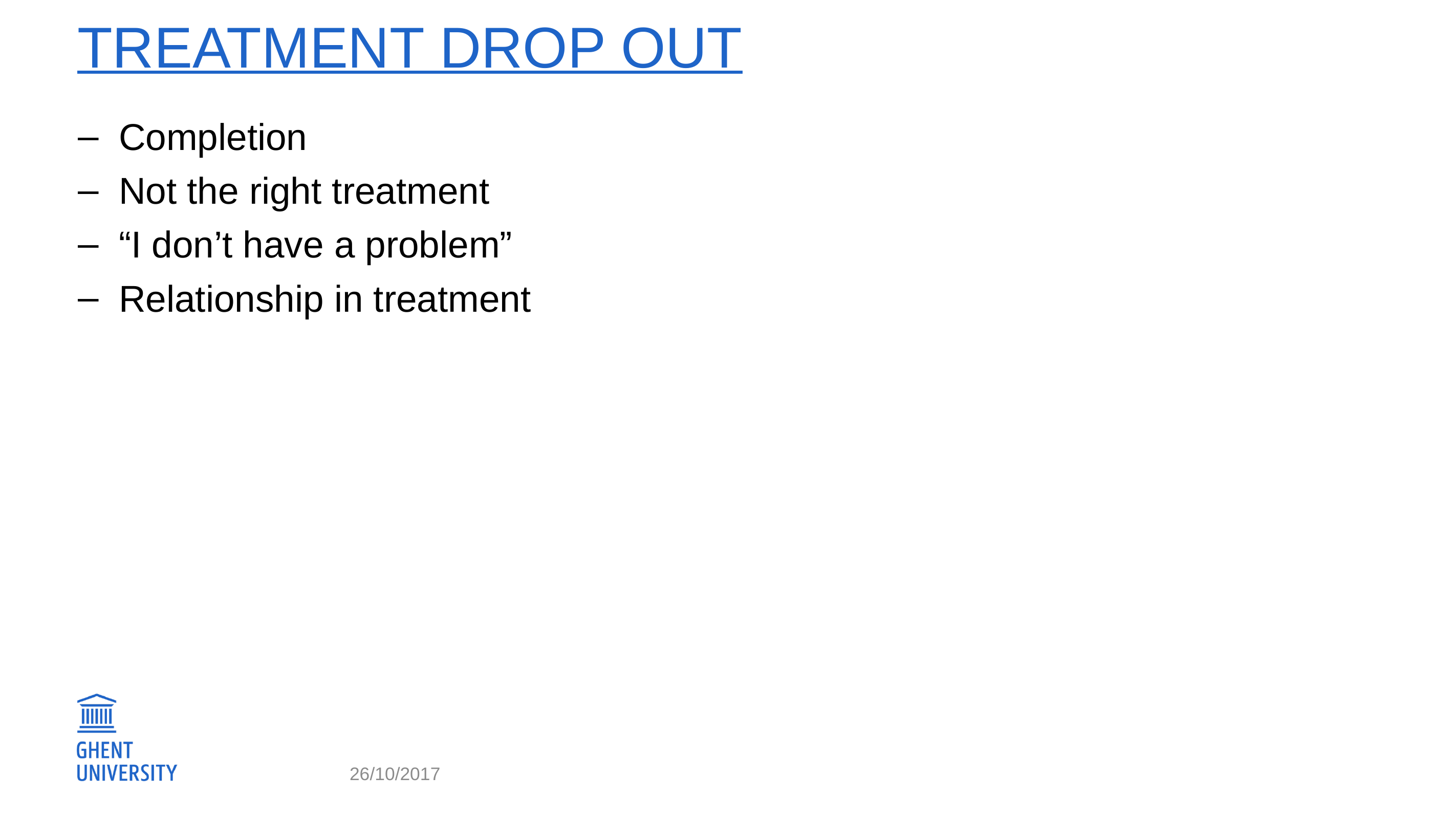

# Treatment drop out
Completion
Not the right treatment
“I don’t have a problem”
Relationship in treatment

26/10/2017